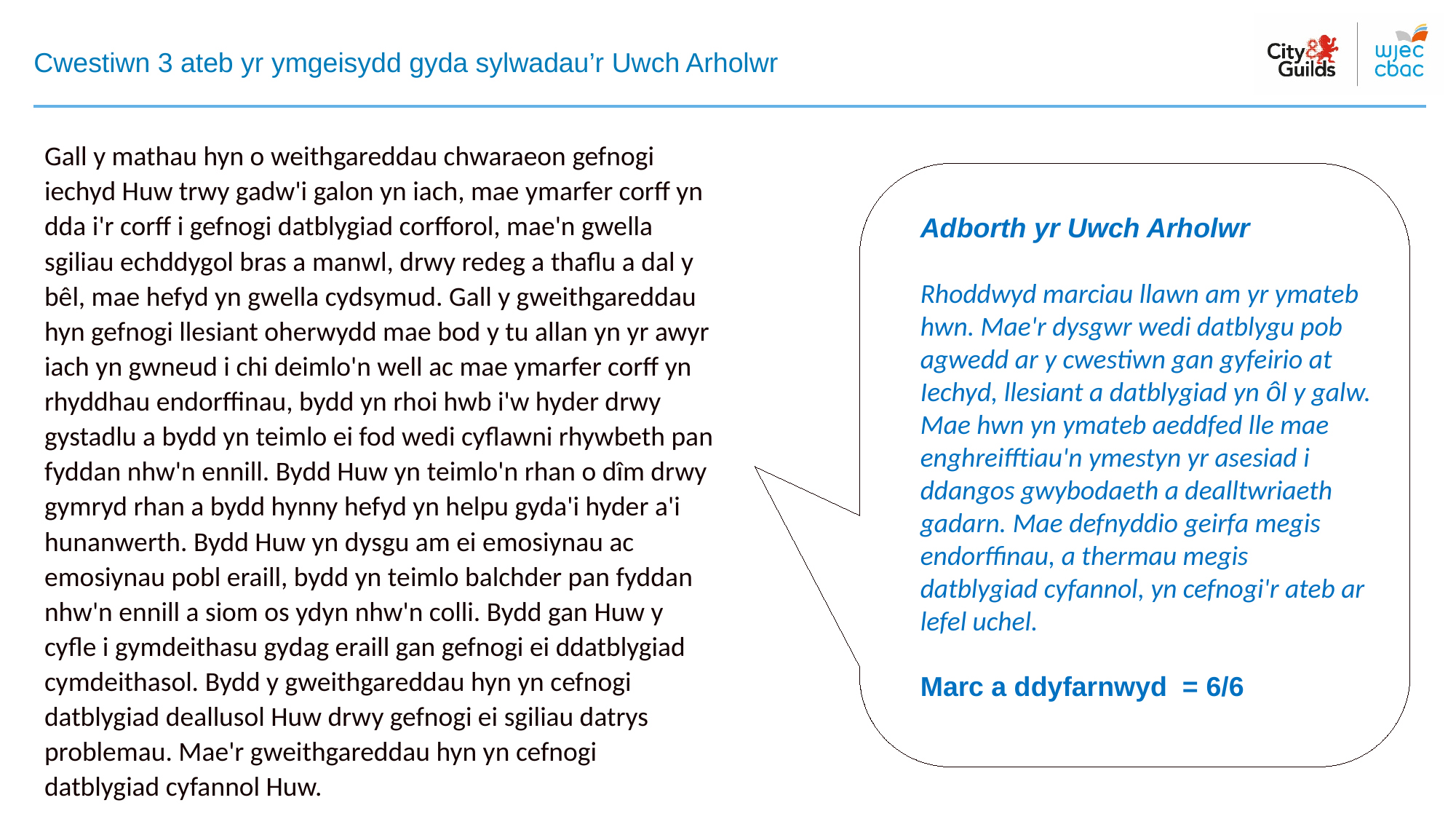

# Cwestiwn 3 ateb yr ymgeisydd gyda sylwadau’r Uwch Arholwr
Gall y mathau hyn o weithgareddau chwaraeon gefnogi iechyd Huw trwy gadw'i galon yn iach, mae ymarfer corff yn dda i'r corff i gefnogi datblygiad corfforol, mae'n gwella sgiliau echddygol bras a manwl, drwy redeg a thaflu a dal y bêl, mae hefyd yn gwella cydsymud. Gall y gweithgareddau hyn gefnogi llesiant oherwydd mae bod y tu allan yn yr awyr iach yn gwneud i chi deimlo'n well ac mae ymarfer corff yn rhyddhau endorffinau, bydd yn rhoi hwb i'w hyder drwy gystadlu a bydd yn teimlo ei fod wedi cyflawni rhywbeth pan fyddan nhw'n ennill. Bydd Huw yn teimlo'n rhan o dîm drwy gymryd rhan a bydd hynny hefyd yn helpu gyda'i hyder a'i hunanwerth. Bydd Huw yn dysgu am ei emosiynau ac emosiynau pobl eraill, bydd yn teimlo balchder pan fyddan nhw'n ennill a siom os ydyn nhw'n colli. Bydd gan Huw y cyfle i gymdeithasu gydag eraill gan gefnogi ei ddatblygiad cymdeithasol. Bydd y gweithgareddau hyn yn cefnogi datblygiad deallusol Huw drwy gefnogi ei sgiliau datrys problemau. Mae'r gweithgareddau hyn yn cefnogi datblygiad cyfannol Huw.

Adborth yr Uwch Arholwr

Rhoddwyd marciau llawn am yr ymateb hwn. Mae'r dysgwr wedi datblygu pob agwedd ar y cwestiwn gan gyfeirio at Iechyd, llesiant a datblygiad yn ôl y galw. Mae hwn yn ymateb aeddfed lle mae enghreifftiau'n ymestyn yr asesiad i ddangos gwybodaeth a dealltwriaeth gadarn. Mae defnyddio geirfa megis endorffinau, a thermau megis datblygiad cyfannol, yn cefnogi'r ateb ar lefel uchel.

Marc a ddyfarnwyd  = 6/6